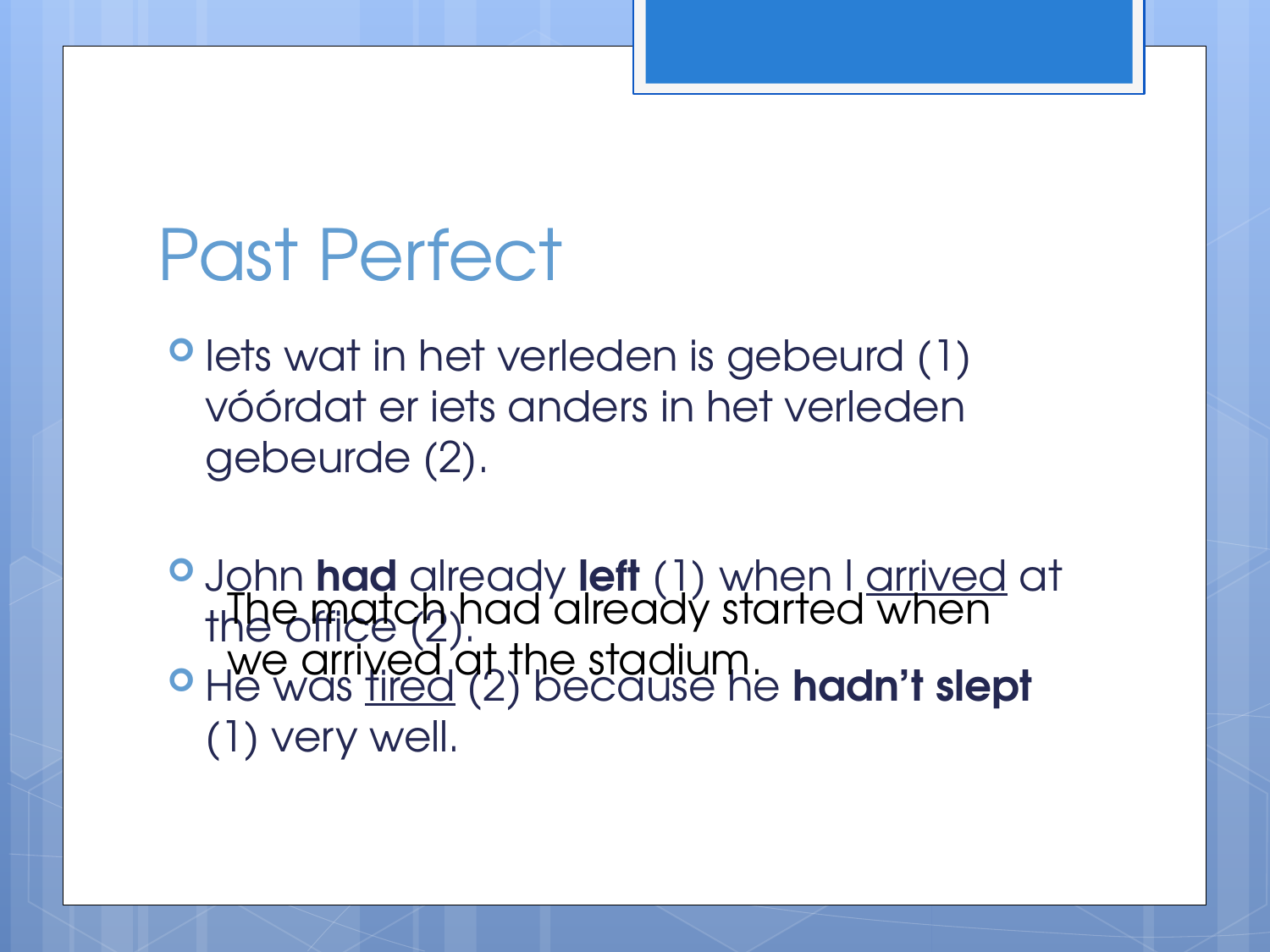

# Past Perfect
Iets wat in het verleden is gebeurd (1) vóórdat er iets anders in het verleden gebeurde (2).

John had already left (1) when I arrived at the office (2).
He was tired (2) because he hadn’t slept (1) very well.
The match had already started when we arrived at the stadium.